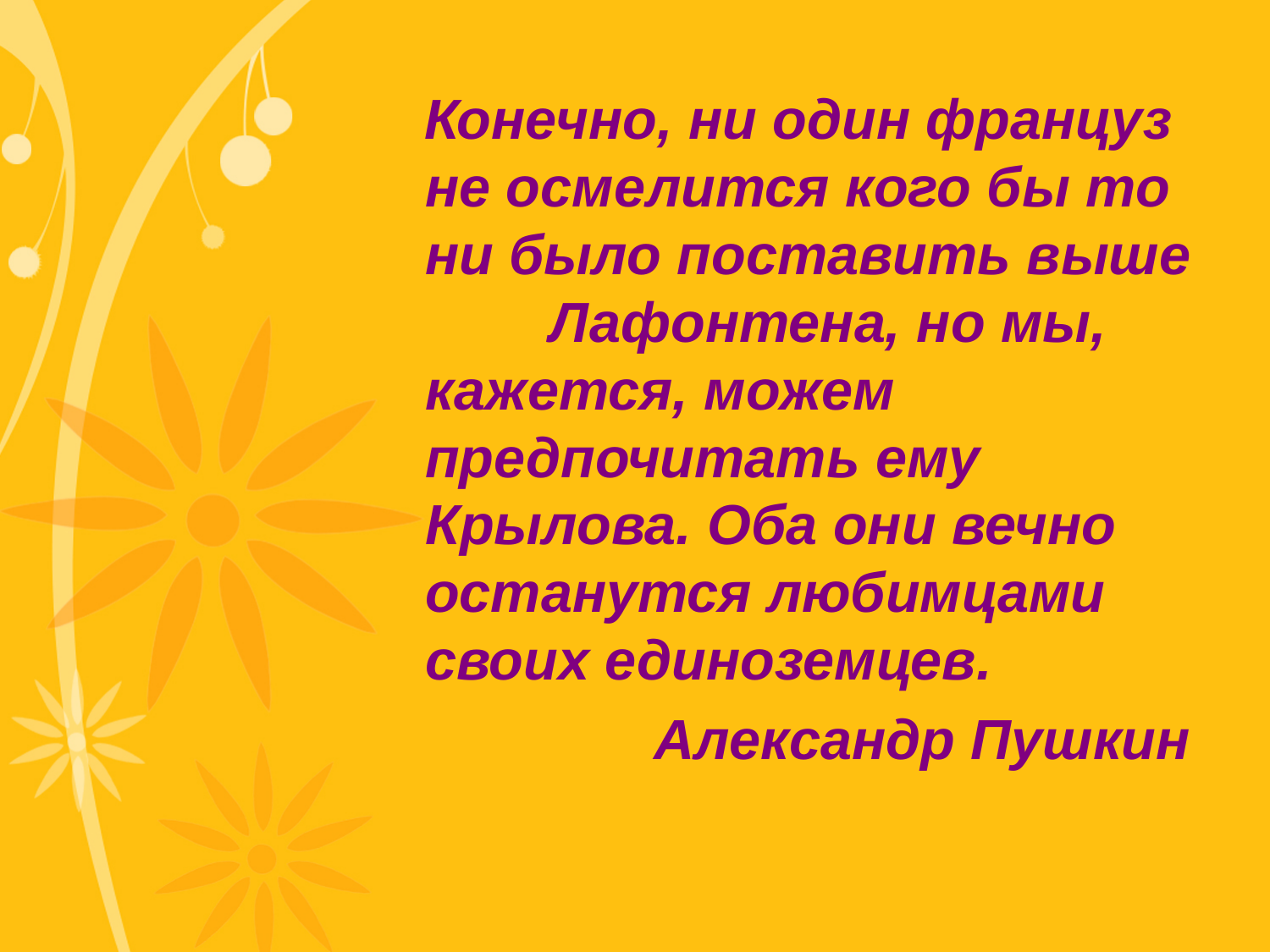

Конечно, ни один француз  не осмелится кого бы то ни было поставить выше           Лафонтена, но мы, кажется, можем  предпочитать ему   Крылова. Оба они вечно     останутся любимцами своих единоземцев.
                Александр Пушкин